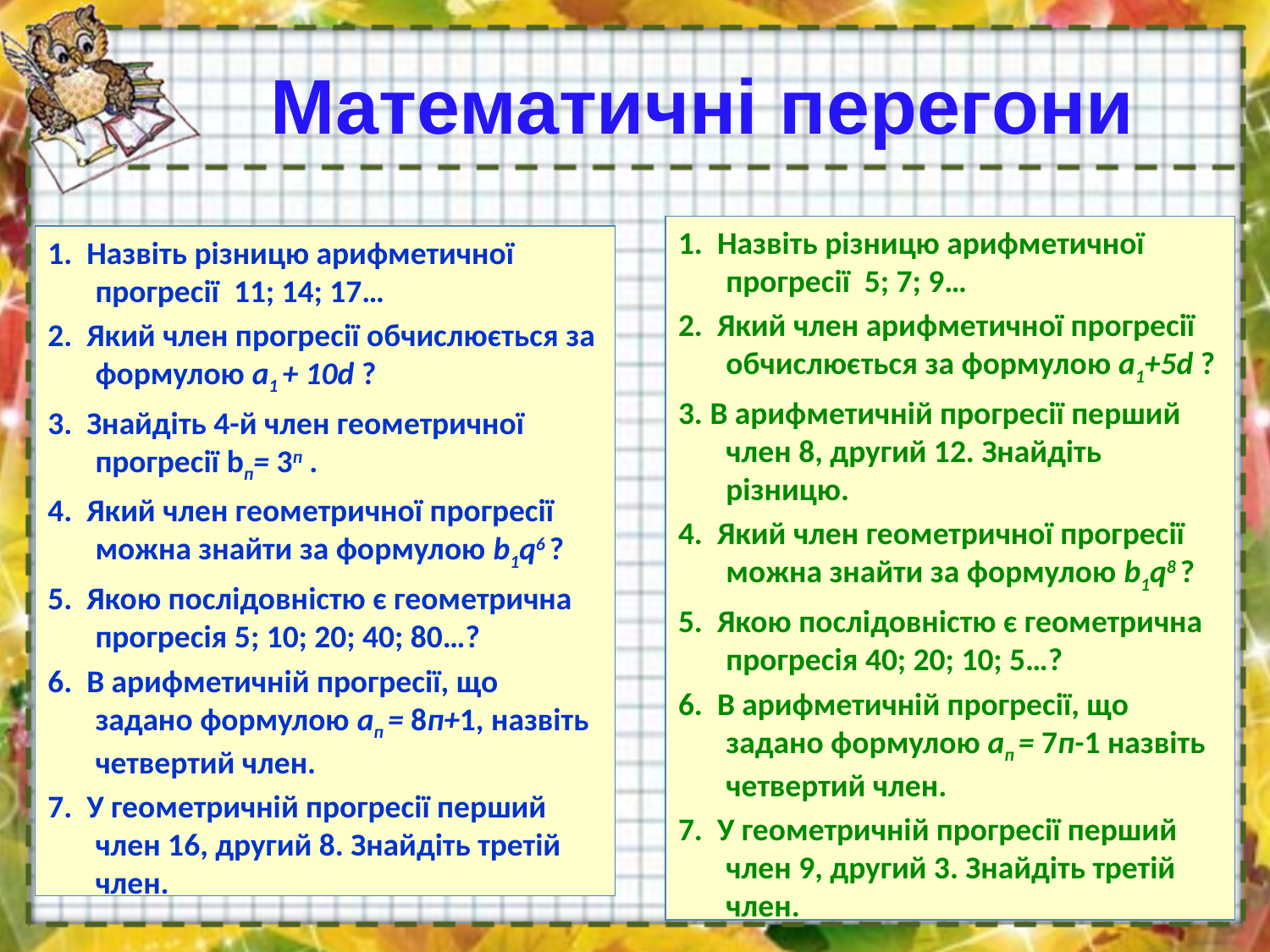

# Математичні перегони
1.  Назвіть різницю арифметичної прогресії  5; 7; 9…
2.  Який член арифметичної прогресії обчислюється за формулою а1+5d ?
3. В арифметичній прогресії перший член 8, другий 12. Знайдіть різницю.
4.  Який член геометричної прогресії можна знайти за формулою b1q8 ?
5.  Якою послідовністю є геометрична прогресія 40; 20; 10; 5…?
6.  В арифметичній прогресії, що задано формулою ап = 7п-1 назвіть четвертий член.
7.  У геометричній прогресії перший член 9, другий 3. Знайдіть третій член.

1.  Назвіть різницю арифметичної прогресії  11; 14; 17…
2.  Який член прогресії обчислюється за формулою а1 + 10d ?
3.  Знайдіть 4-й член геометричної прогресії bп= 3п .
4.  Який член геометричної прогресії можна знайти за формулою b1q6 ?
5.  Якою послідовністю є геометрична прогресія 5; 10; 20; 40; 80…?
6.  В арифметичній прогресії, що задано формулою ап = 8п+1, назвіть четвертий член.
7.  У геометричній прогресії перший член 16, другий 8. Знайдіть третій член.